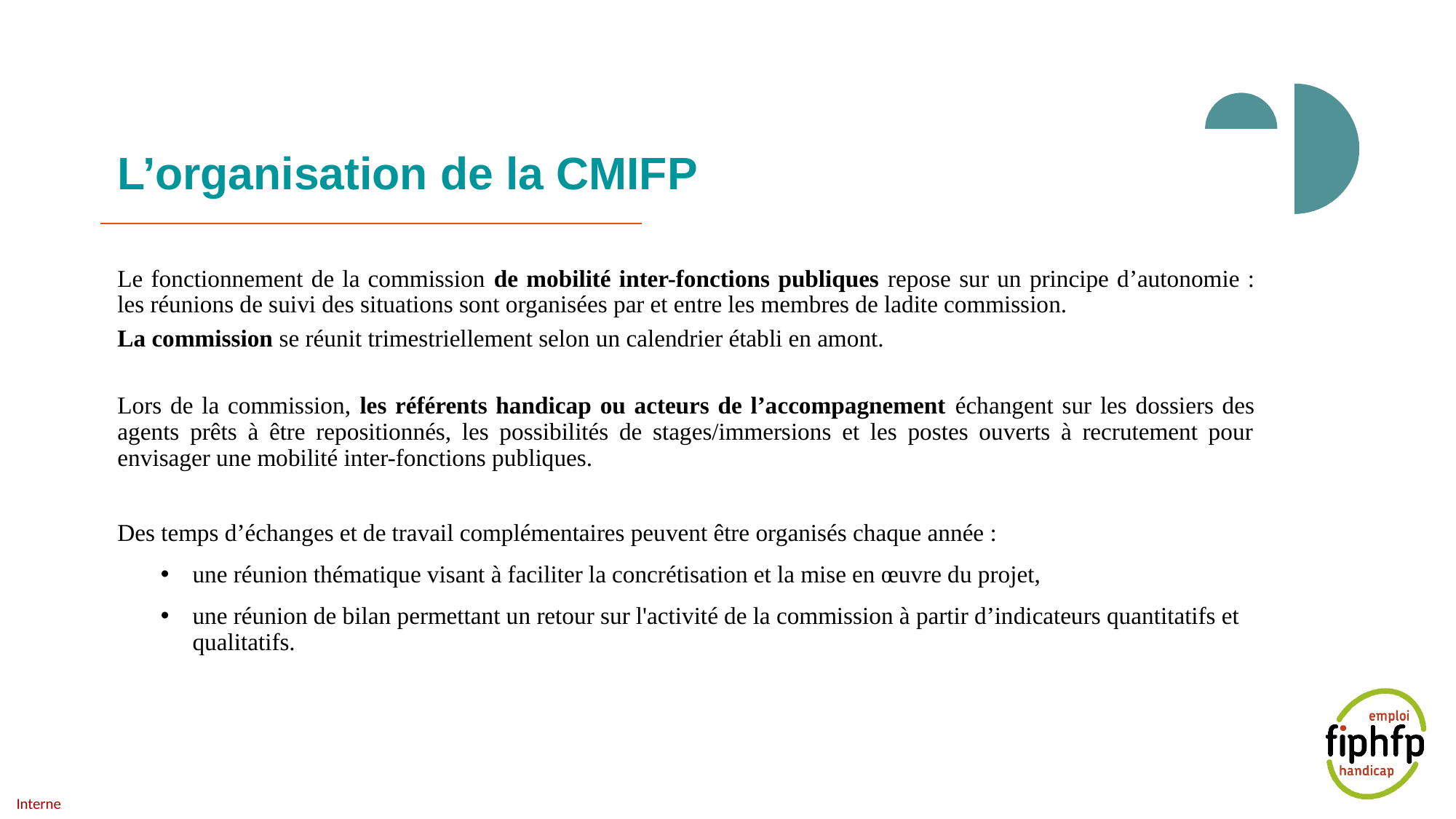

# L’organisation de la CMIFP
Le fonctionnement de la commission de mobilité inter-fonctions publiques repose sur un principe d’autonomie : les réunions de suivi des situations sont organisées par et entre les membres de ladite commission.
La commission se réunit trimestriellement selon un calendrier établi en amont.

Lors de la commission, les référents handicap ou acteurs de l’accompagnement échangent sur les dossiers des agents prêts à être repositionnés, les possibilités de stages/immersions et les postes ouverts à recrutement pour envisager une mobilité inter-fonctions publiques.

Des temps d’échanges et de travail complémentaires peuvent être organisés chaque année :
une réunion thématique visant à faciliter la concrétisation et la mise en œuvre du projet,
une réunion de bilan permettant un retour sur l'activité de la commission à partir d’indicateurs quantitatifs et qualitatifs.